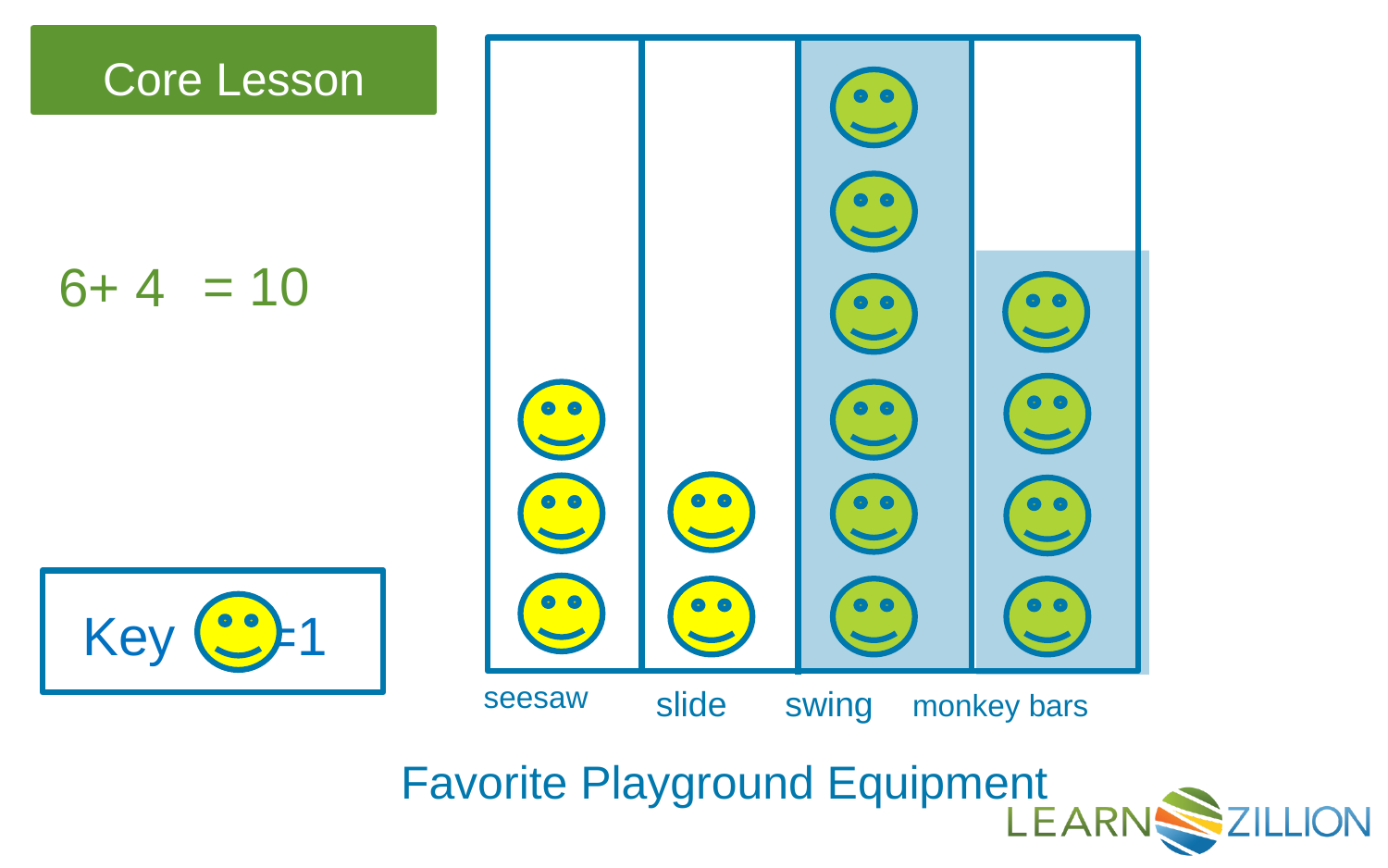

= 10
6
+ 4

Key      =1
seesaw
slide      swing    monkey bars

Favorite Playground Equipment